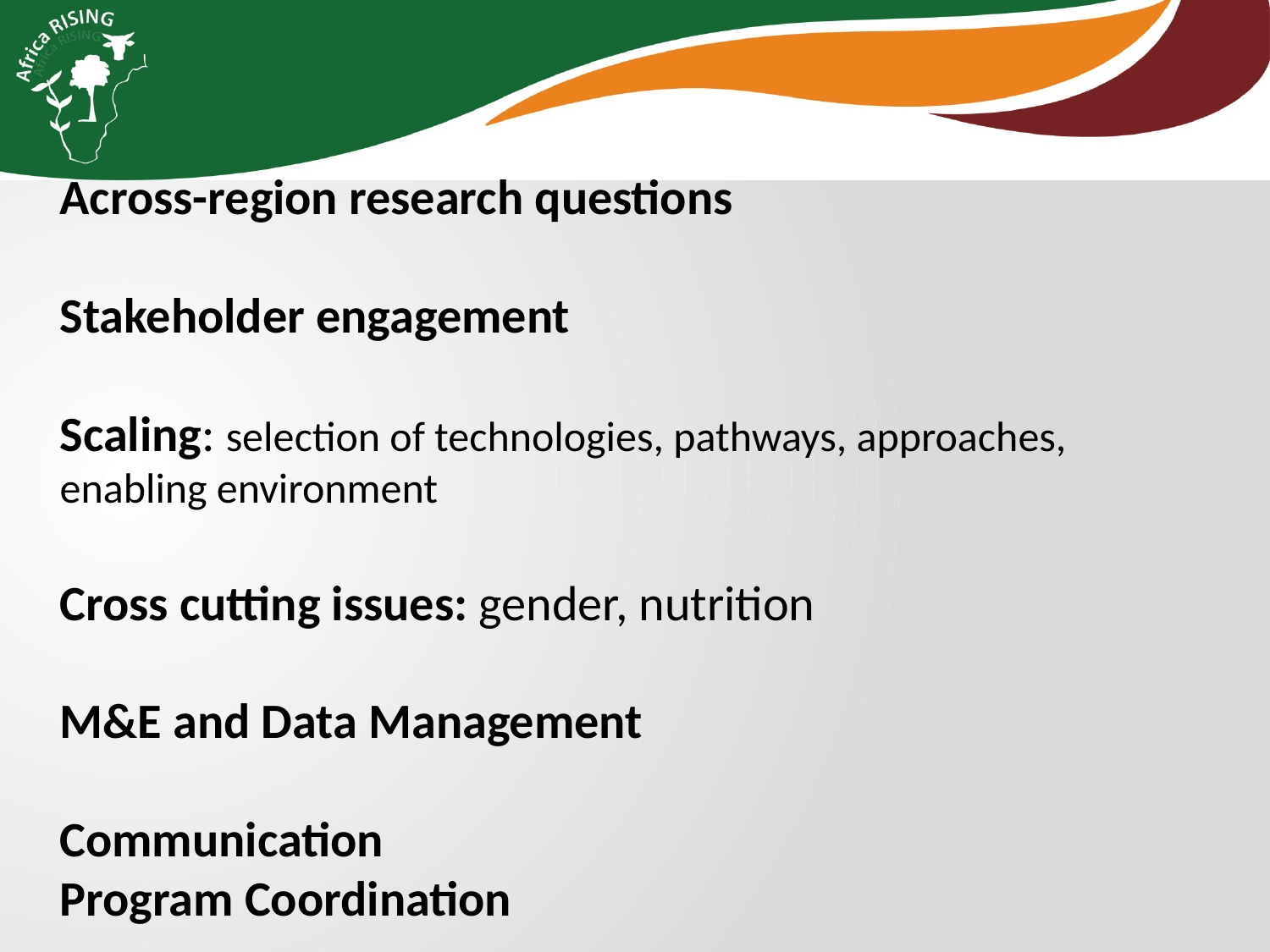

Across-region research questions
Stakeholder engagement
Scaling: selection of technologies, pathways, approaches,
enabling environment
Cross cutting issues: gender, nutrition
M&E and Data Management
Communication
Program Coordination